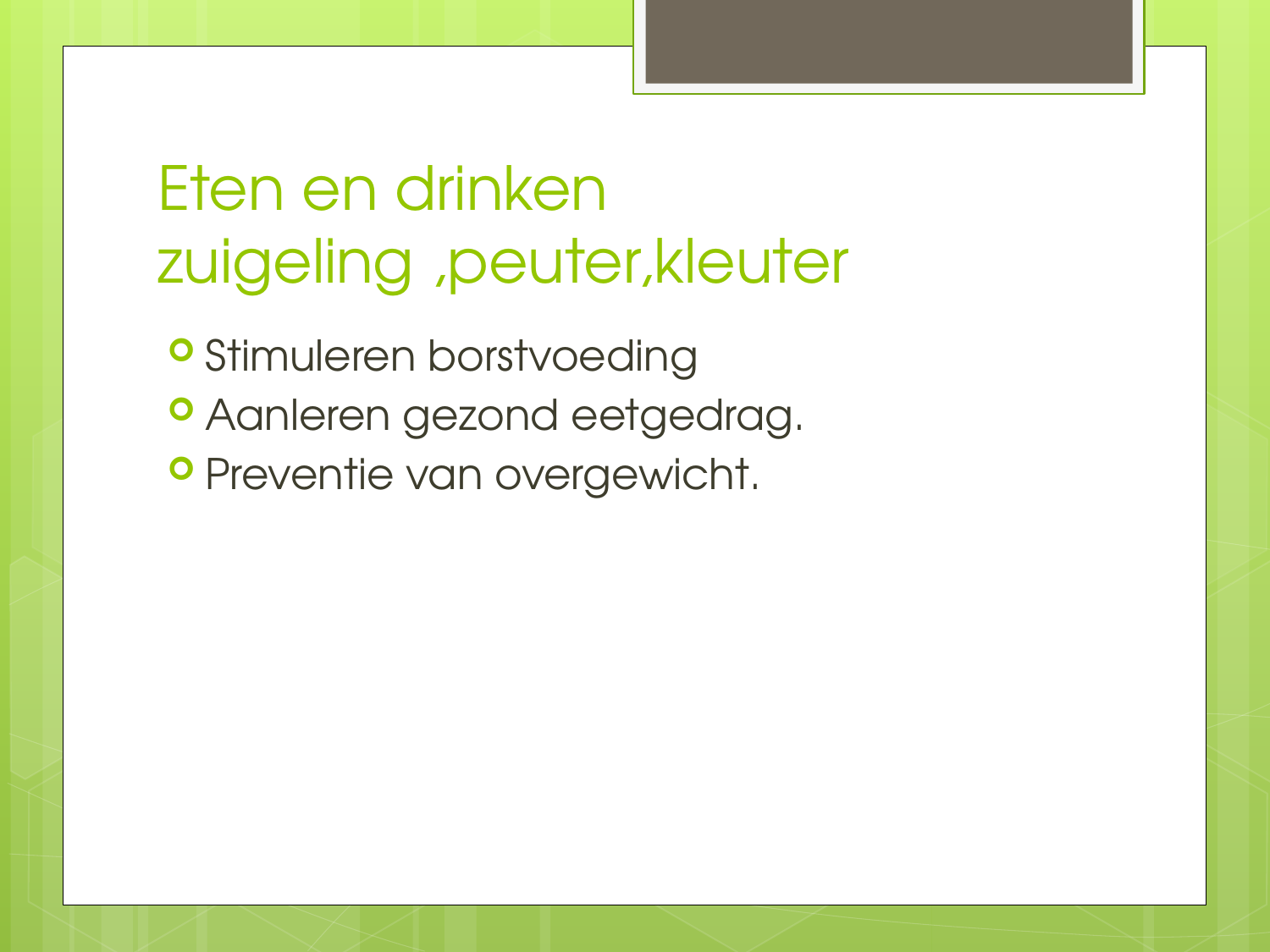

# Eten en drinken zuigeling ,peuter,kleuter
Stimuleren borstvoeding
Aanleren gezond eetgedrag.
Preventie van overgewicht.